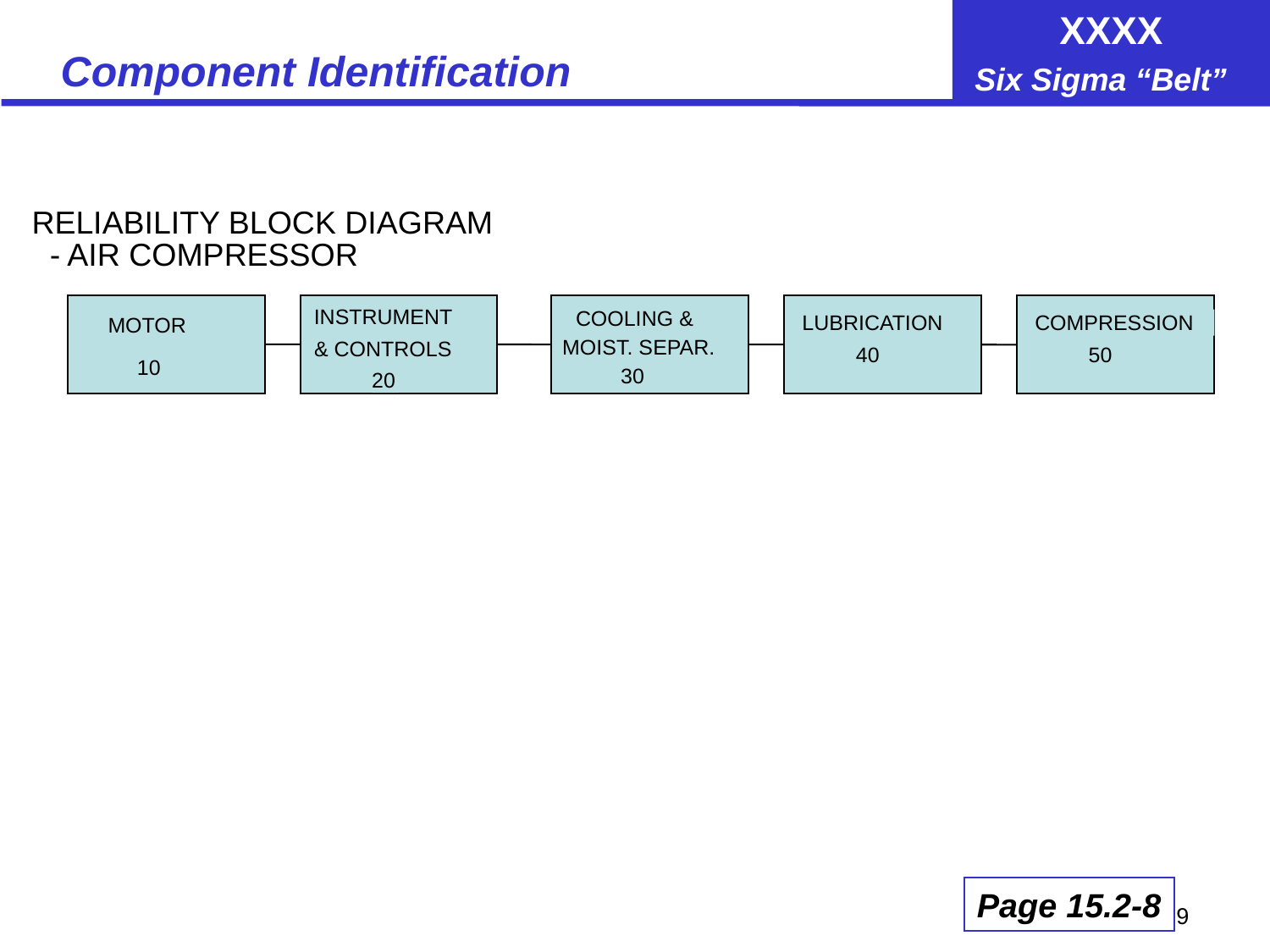

# Component Identification

RELIABILITY BLOCK DIAGRAM
- AIR COMPRESSOR

INSTRUMENT
COOLING &
LUBRICATION
COMPRESSION
MOTOR
MOIST. SEPAR.
& CONTROLS
40
50

10
30
20
Page 15.2-8